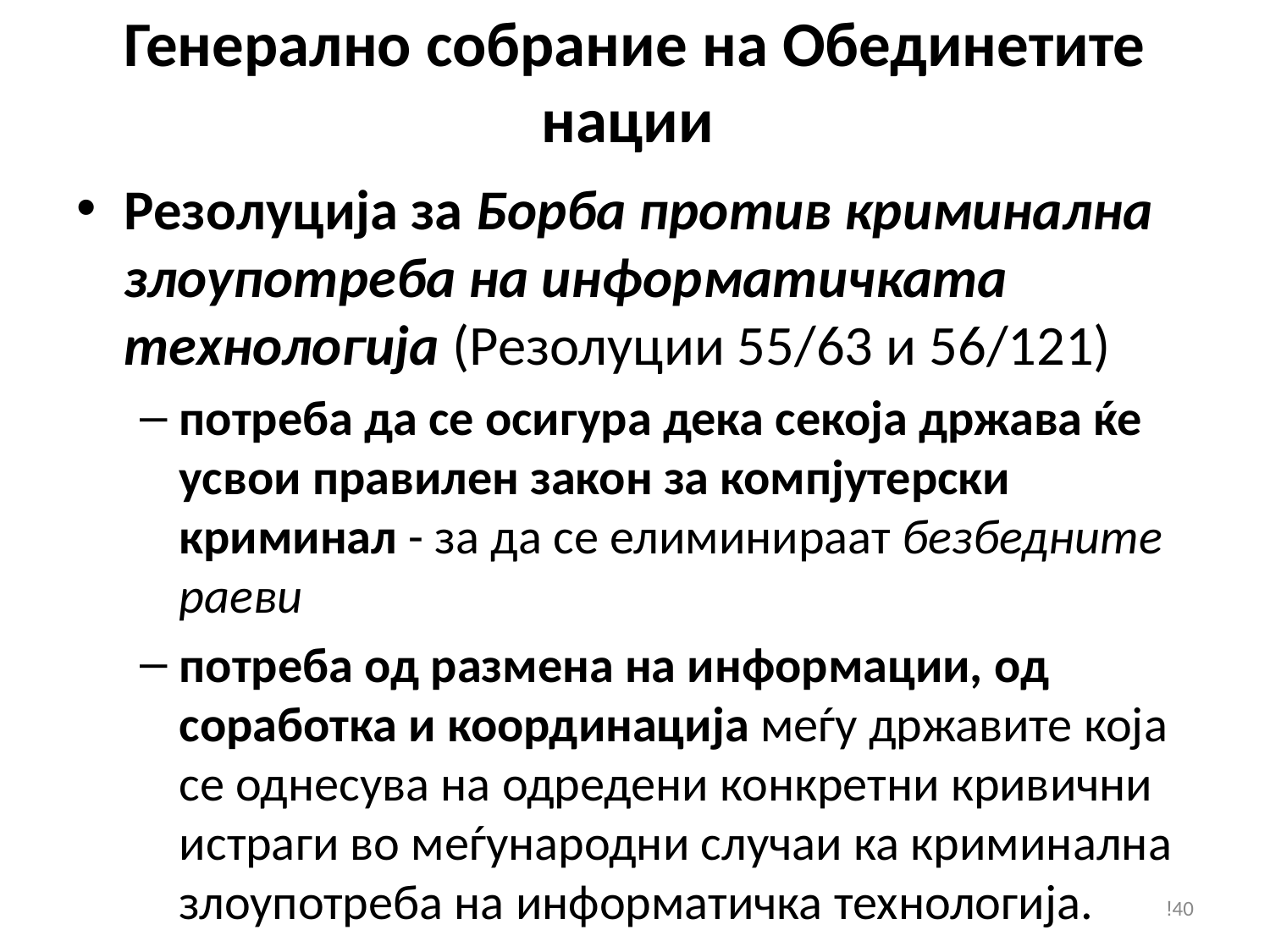

# Генерално собрание на Обединетите нации
Резолуција за Борба против криминална злоупотреба на информатичката технологија (Резолуции 55/63 и 56/121)
потреба да се осигура дека секоја држава ќе усвои правилен закон за компјутерски криминал - за да се елиминираат безбедните раеви
потреба oд размена на информации, од соработка и координација меѓу државите која се однесува на одредени конкретни кривични истраги во меѓународни случаи ка криминална злоупотреба на информатичка технологија.

!40